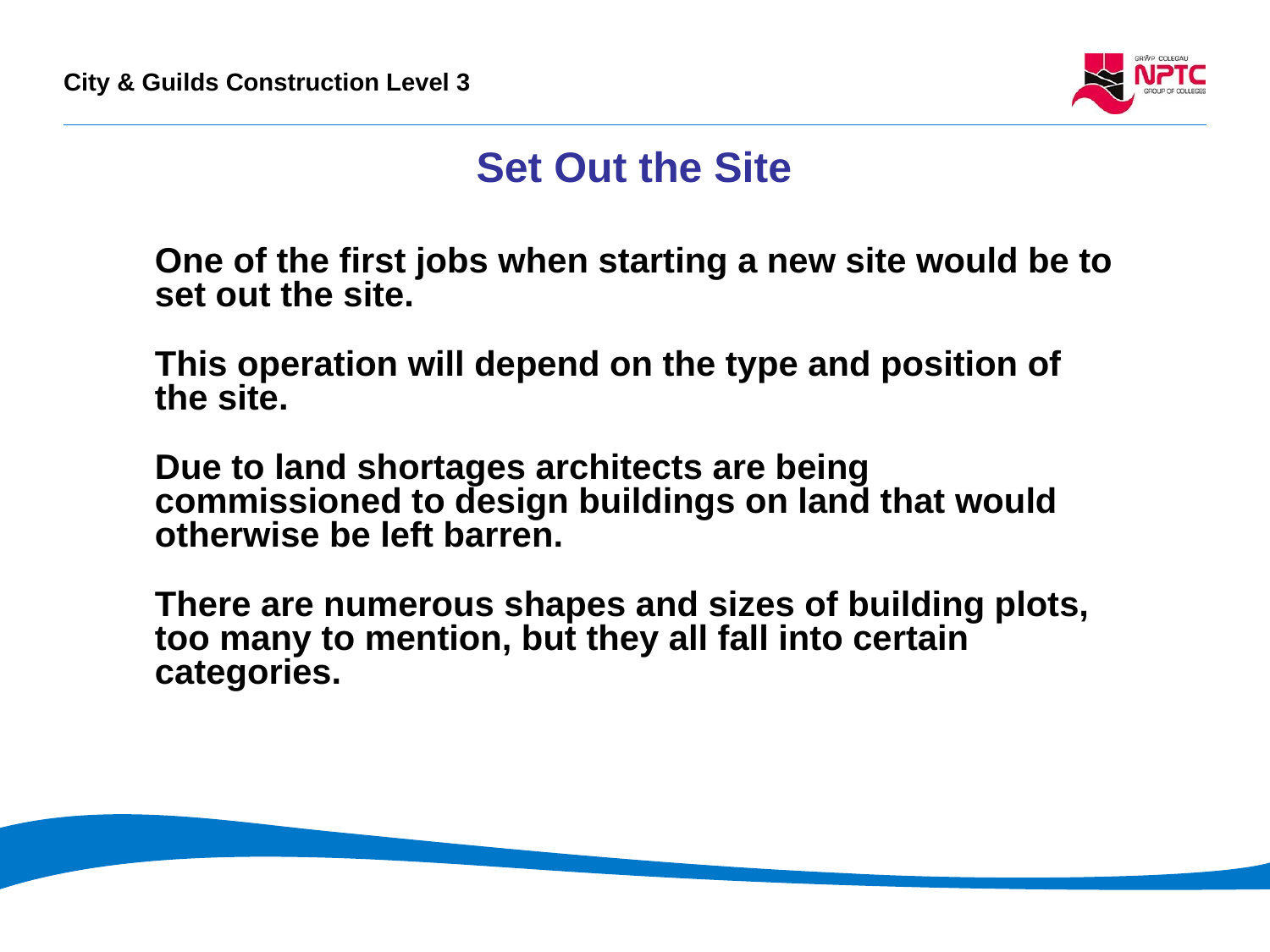

# Set Out the Site
One of the first jobs when starting a new site would be to set out the site.
This operation will depend on the type and position of the site.
Due to land shortages architects are being commissioned to design buildings on land that would otherwise be left barren.
There are numerous shapes and sizes of building plots, too many to mention, but they all fall into certain categories.